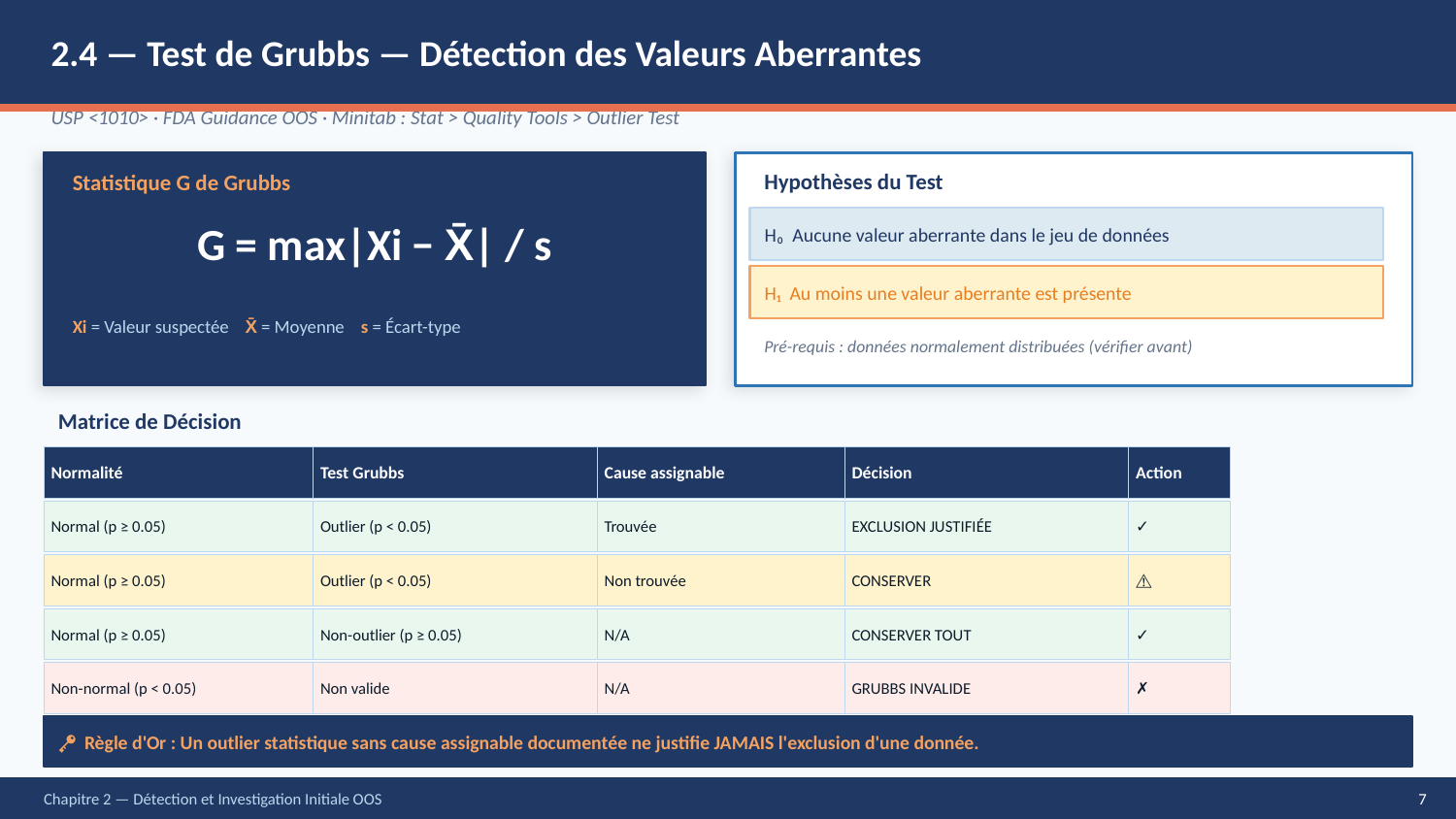

2.4 — Test de Grubbs — Détection des Valeurs Aberrantes

USP <1010> · FDA Guidance OOS · Minitab : Stat > Quality Tools > Outlier Test

Statistique G de Grubbs
Hypothèses du Test
G = max|Xi − X̄| / s

H₀  Aucune valeur aberrante dans le jeu de données

H₁  Au moins une valeur aberrante est présente
Xi = Valeur suspectée    X̄ = Moyenne    s = Écart-type
Pré-requis : données normalement distribuées (vérifier avant)
Matrice de Décision

Normalité

Test Grubbs

Cause assignable

Décision

Action

Normal (p ≥ 0.05)

Outlier (p < 0.05)

Trouvée

EXCLUSION JUSTIFIÉE

✓

Normal (p ≥ 0.05)

Outlier (p < 0.05)

Non trouvée

CONSERVER

⚠

Normal (p ≥ 0.05)

Non-outlier (p ≥ 0.05)

N/A

CONSERVER TOUT

✓

Non-normal (p < 0.05)

Non valide

N/A

GRUBBS INVALIDE

✗

🔑  Règle d'Or : Un outlier statistique sans cause assignable documentée ne justifie JAMAIS l'exclusion d'une donnée.

Chapitre 2 — Détection et Investigation Initiale OOS
7